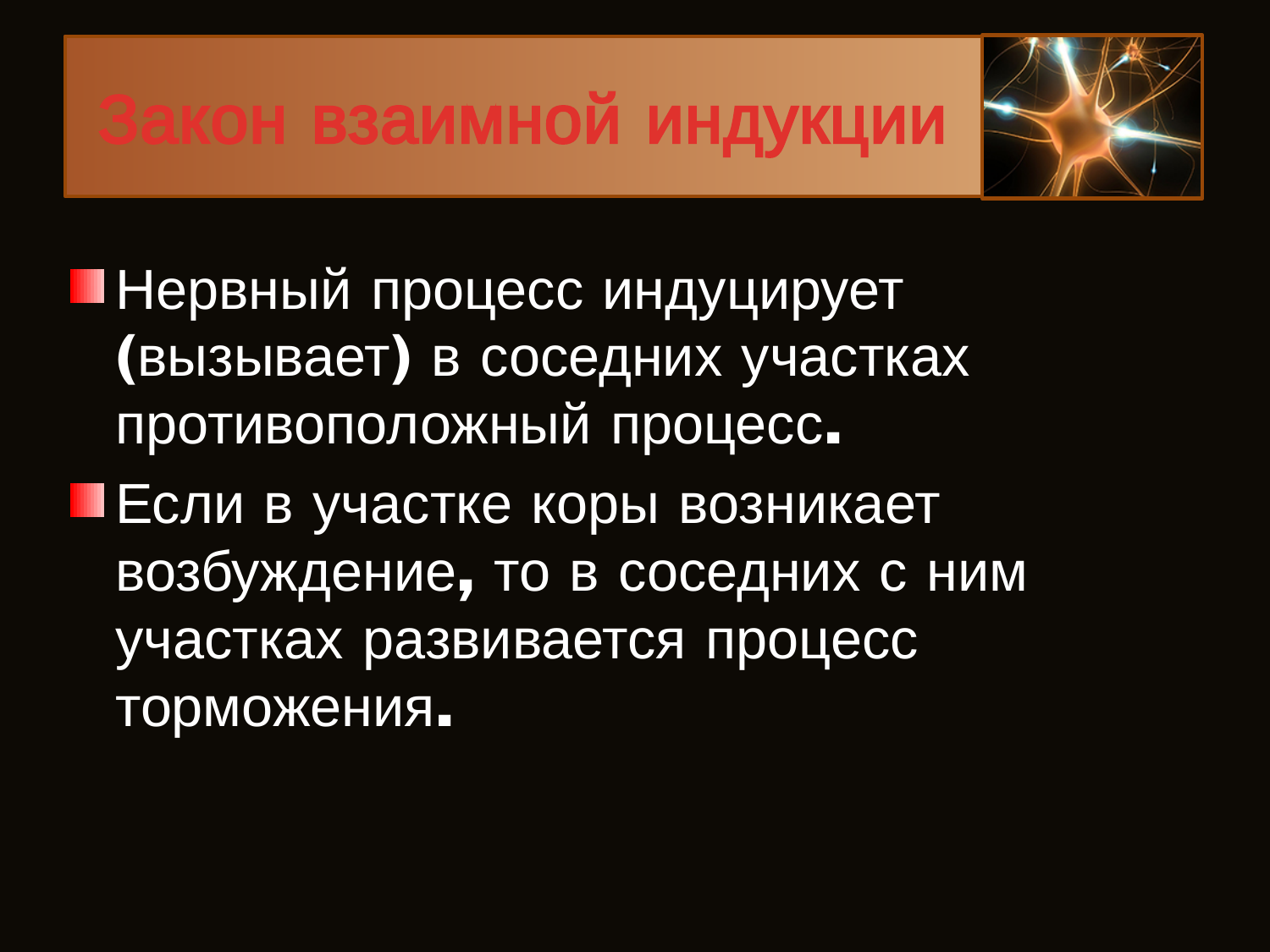

# Закон взаимной индукции
Нервный процесс индуцирует (вызывает) в соседних участках противоположный процесс.
Если в участке коры возникает возбуждение, то в соседних с ним участках развивается процесс торможения.